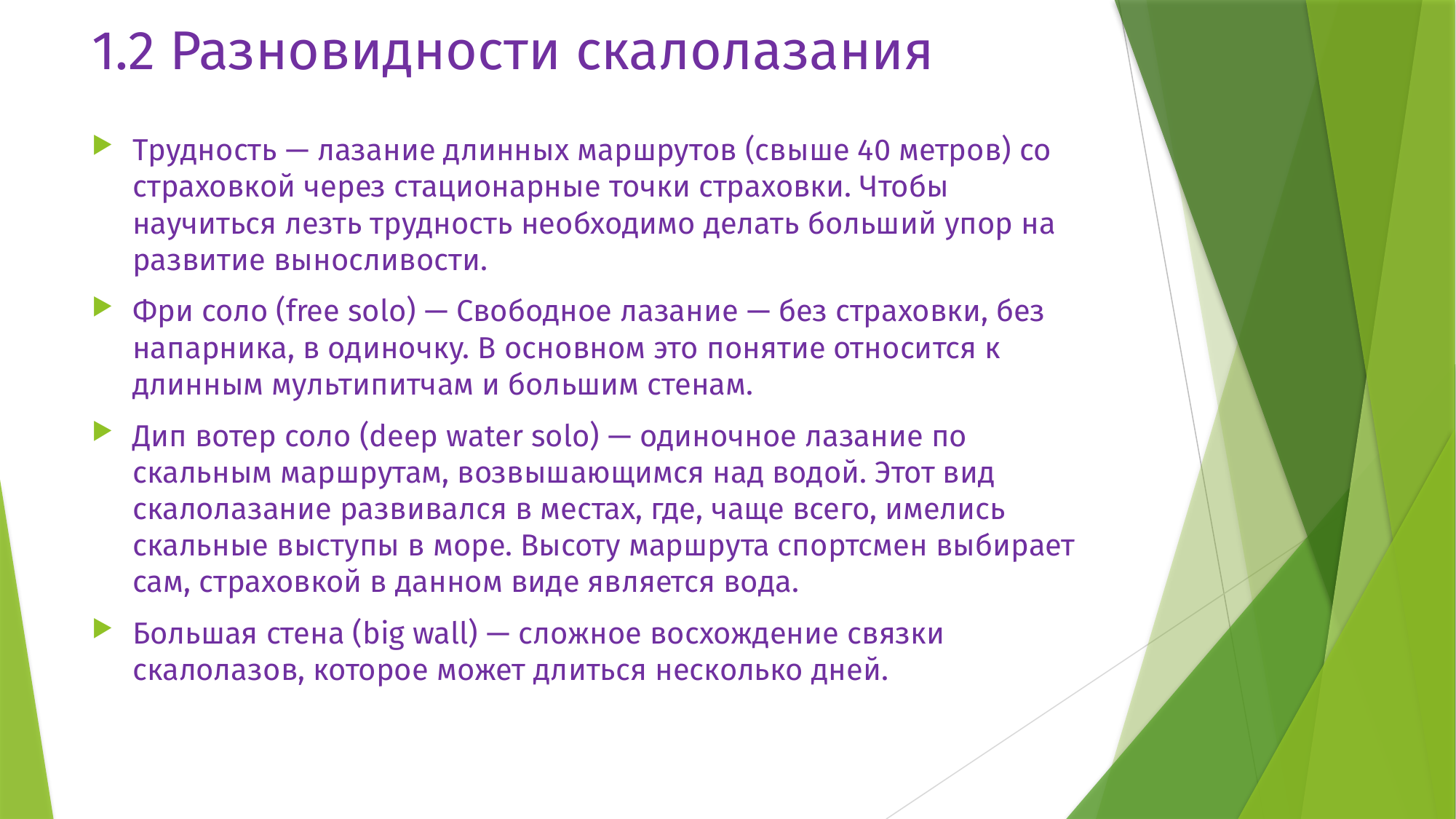

# 1.2 Разновидности скалолазания
Трудность — лазание длинных маршрутов (свыше 40 метров) со страховкой через стационарные точки страховки. Чтобы научиться лезть трудность необходимо делать больший упор на развитие выносливости.
Фри соло (free solo) — Свободное лазание — без страховки, без напарника, в одиночку. В основном это понятие относится к длинным мультипитчам и большим стенам.
Дип вотер соло (deep water solo) — одиночное лазание по скальным маршрутам, возвышающимся над водой. Этот вид скалолазание развивался в местах, где, чаще всего, имелись скальные выступы в море. Высоту маршрута спортсмен выбирает сам, страховкой в данном виде является вода.
Большая стена (big wall) — сложное восхождение связки скалолазов, которое может длиться несколько дней.